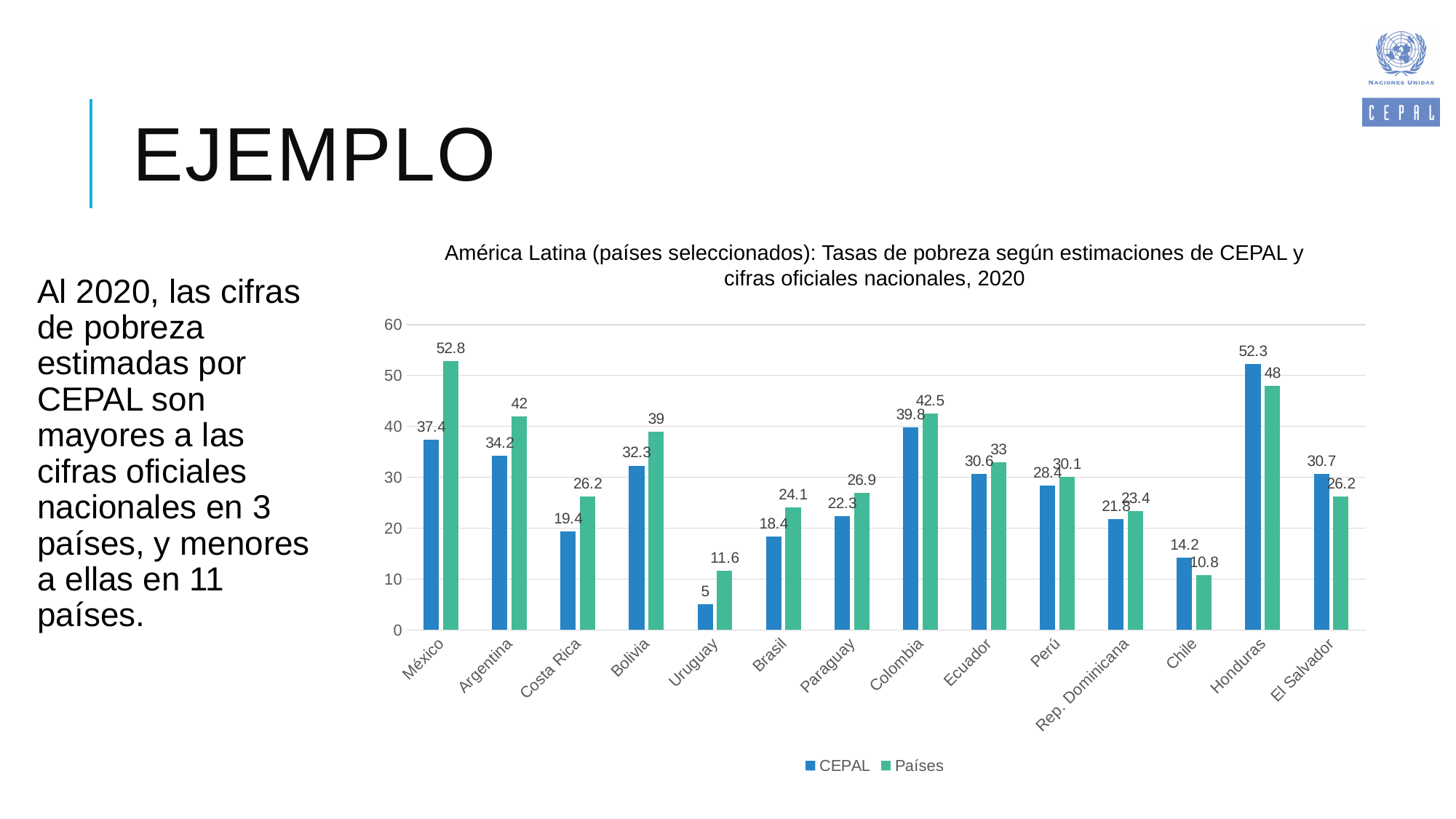

# ejemplo
América Latina (países seleccionados): Tasas de pobreza según estimaciones de CEPAL y cifras oficiales nacionales, 2020
Al 2020, las cifras de pobreza estimadas por CEPAL son mayores a las cifras oficiales nacionales en 3 países, y menores a ellas en 11 países.

### Chart

| Category | CEPAL | Países |
|---|---|---|
| México | 37.4 | 52.8 |
| Argentina | 34.2 | 42.0 |
| Costa Rica | 19.4 | 26.2 |
| Bolivia | 32.3 | 39.0 |
| Uruguay | 5.0 | 11.6 |
| Brasil | 18.4 | 24.1 |
| Paraguay | 22.3 | 26.9 |
| Colombia | 39.8 | 42.5 |
| Ecuador | 30.6 | 33.0 |
| Perú | 28.4 | 30.1 |
| Rep. Dominicana | 21.8 | 23.4 |
| Chile | 14.2 | 10.8 |
| Honduras | 52.3 | 48.0 |
| El Salvador | 30.7 | 26.2 |